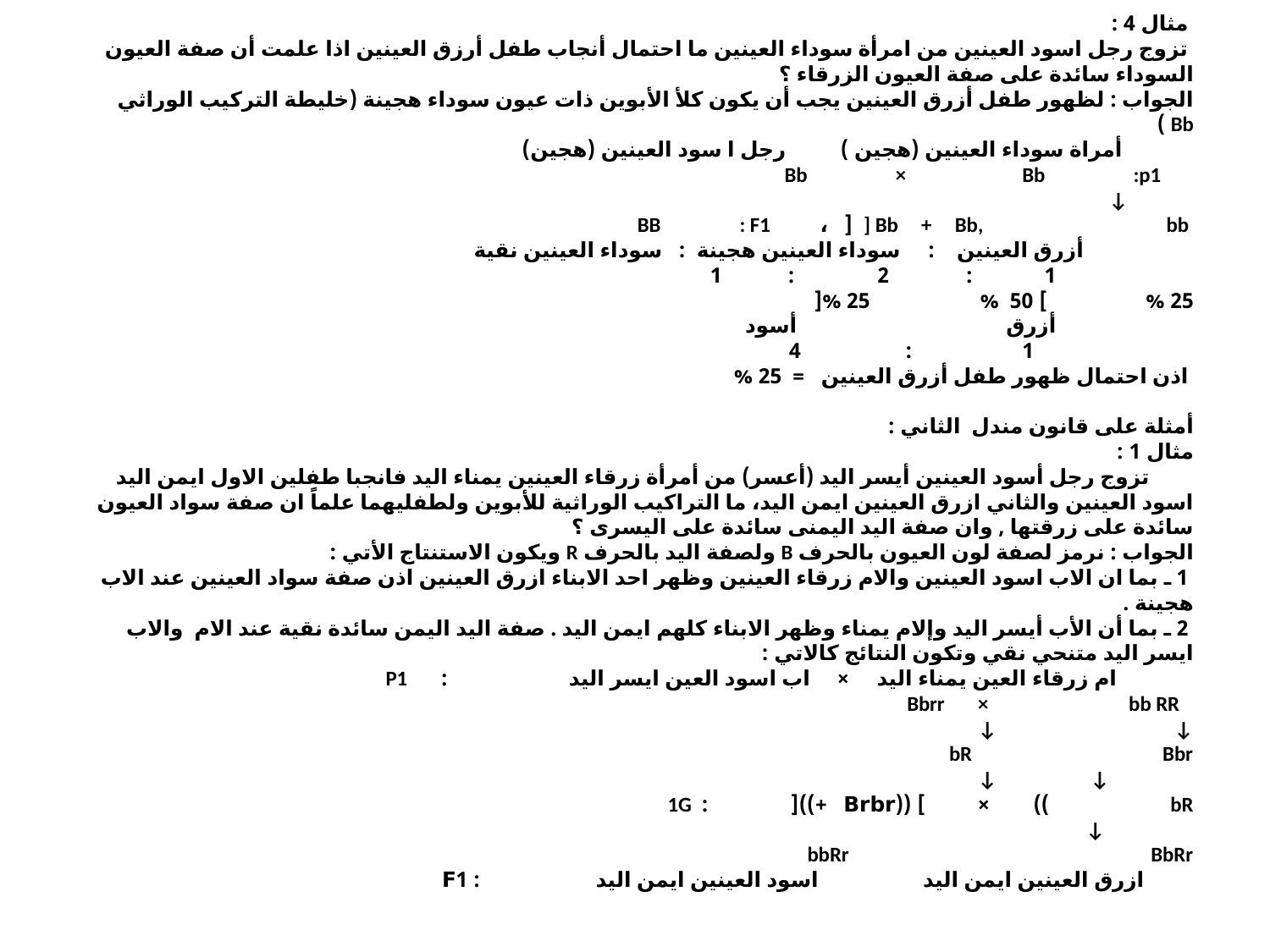

# مثال 4 : تزوج رجل اسود العينين من امرأة سوداء العينين ما احتمال أنجاب طفل أرزق العينين اذا علمت أن صفة العيون السوداء سائدة على صفة العيون الزرقاء ؟ الجواب : لظهور طفل أزرق العينين يجب أن يكون كلأ الأبوين ذات عيون سوداء هجينة (خليطة التركيب الوراثي Bb ) أمراة سوداء العينين (هجين )          رجل ا سود العينين (هجين) Bb                   ×                         Bb                   :p1 ↓ bb 	,	] Bb     +     Bb  [   ،         BB                 : F1 أزرق العينين    :     سوداء العينين هجينة  :   سوداء العينين نقية 1             :              2               :            1 25 %                  ] 50  %                    25 %[ أزرق                                      أسود 1                    :                   4 اذن احتمال ظهور طفل أزرق العينين   =  25 % أمثلة على قانون مندل  الثاني : مثال 1 : تزوج رجل أسود العينين أيسر اليد (أعسر) من أمرأة زرقاء العينين يمناء اليد فانجبا طفلين الاول ايمن اليد اسود العينين والثاني ازرق العينين ايمن اليد، ما التراكيب الوراثية للأبوين ولطفليهما علماً ان صفة سواد العيون سائدة على زرقتها , وان صفة اليد اليمنى سائدة على اليسرى ؟ الجواب : نرمز لصفة لون العيون بالحرف B ولصفة اليد بالحرف R ويكون الاستنتاج الأتي : 1 ـ بما ان الاب اسود العينين والام زرقاء العينين وظهر احد الابناء ازرق العينين اذن صفة سواد العينين عند الاب هجينة . 2 ـ بما أن الأب أيسر اليد وإلام يمناء وظهر الابناء كلهم ايمن اليد . صفة اليد اليمن سائدة نقية عند الام  والاب ايسر اليد متنحي نقي وتكون النتائج كالاتي : ام زرقاء العين يمناء اليد     ×     اب اسود العين ايسر اليد                      : P1 bb RR   	×	        Bbrr ↓	↓ bR                                         Bbr ↓	↓ bR))	×	] ((br	+   Br))[               : 1G ↓ bbRr                                                                 BbRr ازرق العينين ايمن اليد                   اسود العينين ايمن اليد                     : F1